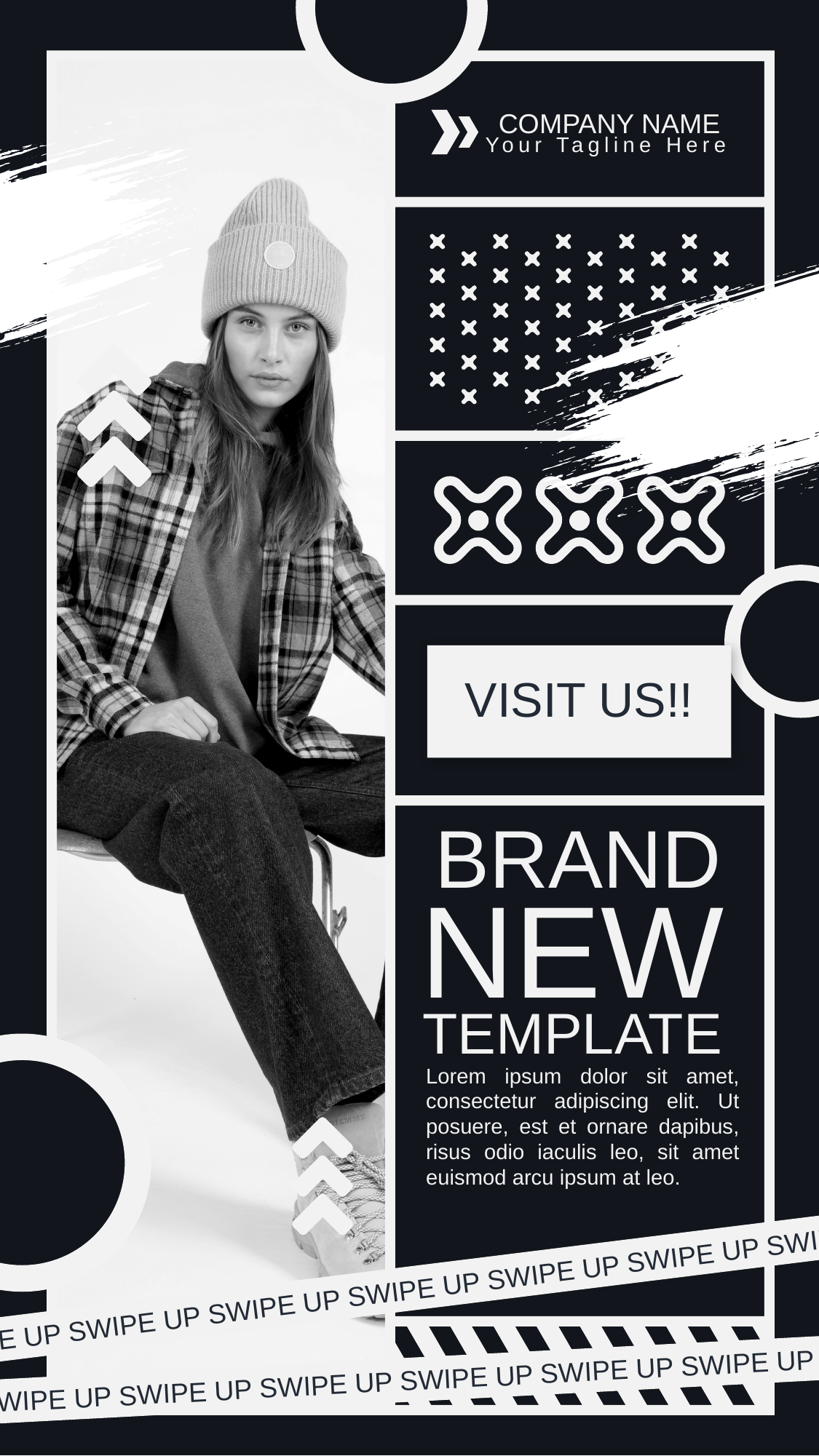

COMPANY NAME

Your Tagline Here

VISIT US!!
BRAND
NEW
TEMPLATE

Lorem ipsum dolor sit amet, consectetur adipiscing elit. Ut posuere, est et ornare dapibus, risus odio iaculis leo, sit amet euismod arcu ipsum at leo.

SWIPE UP SWIPE UP SWIPE UP SWIPE UP SWIPE UP SWIPE UP SWIPE UP

SWIPE UP SWIPE UP SWIPE UP SWIPE UP SWIPE UP SWIPE UP SWIPE UP